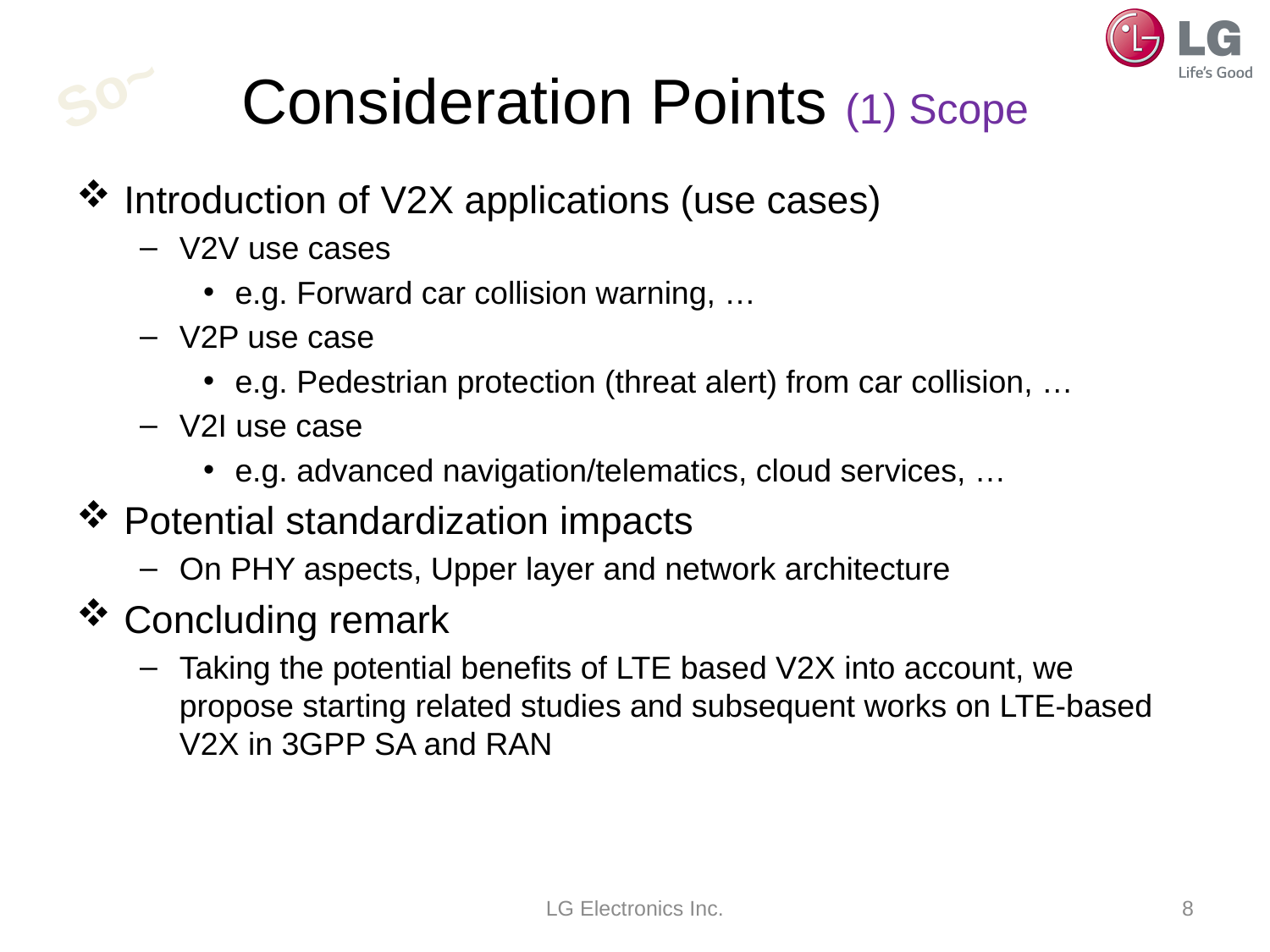

# Consideration Points (1) Scope
So~
Introduction of V2X applications (use cases)
V2V use cases
e.g. Forward car collision warning, …
V2P use case
e.g. Pedestrian protection (threat alert) from car collision, …
V2I use case
e.g. advanced navigation/telematics, cloud services, …
Potential standardization impacts
On PHY aspects, Upper layer and network architecture
Concluding remark
Taking the potential benefits of LTE based V2X into account, we propose starting related studies and subsequent works on LTE-based V2X in 3GPP SA and RAN
LG Electronics Inc.
8